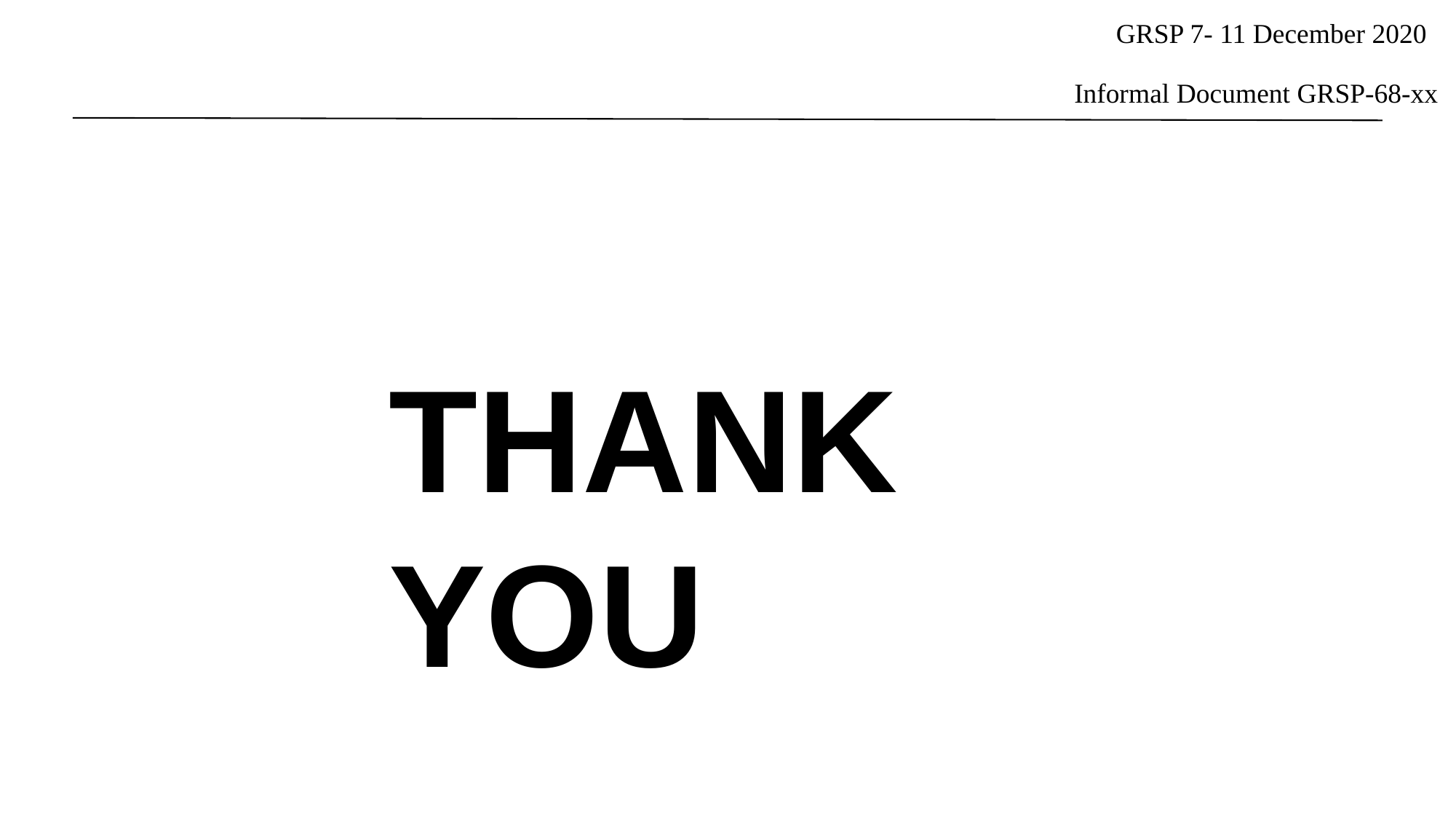

GRSP 7- 11 December 2020
Informal Document GRSP-68-xx
THANK YOU